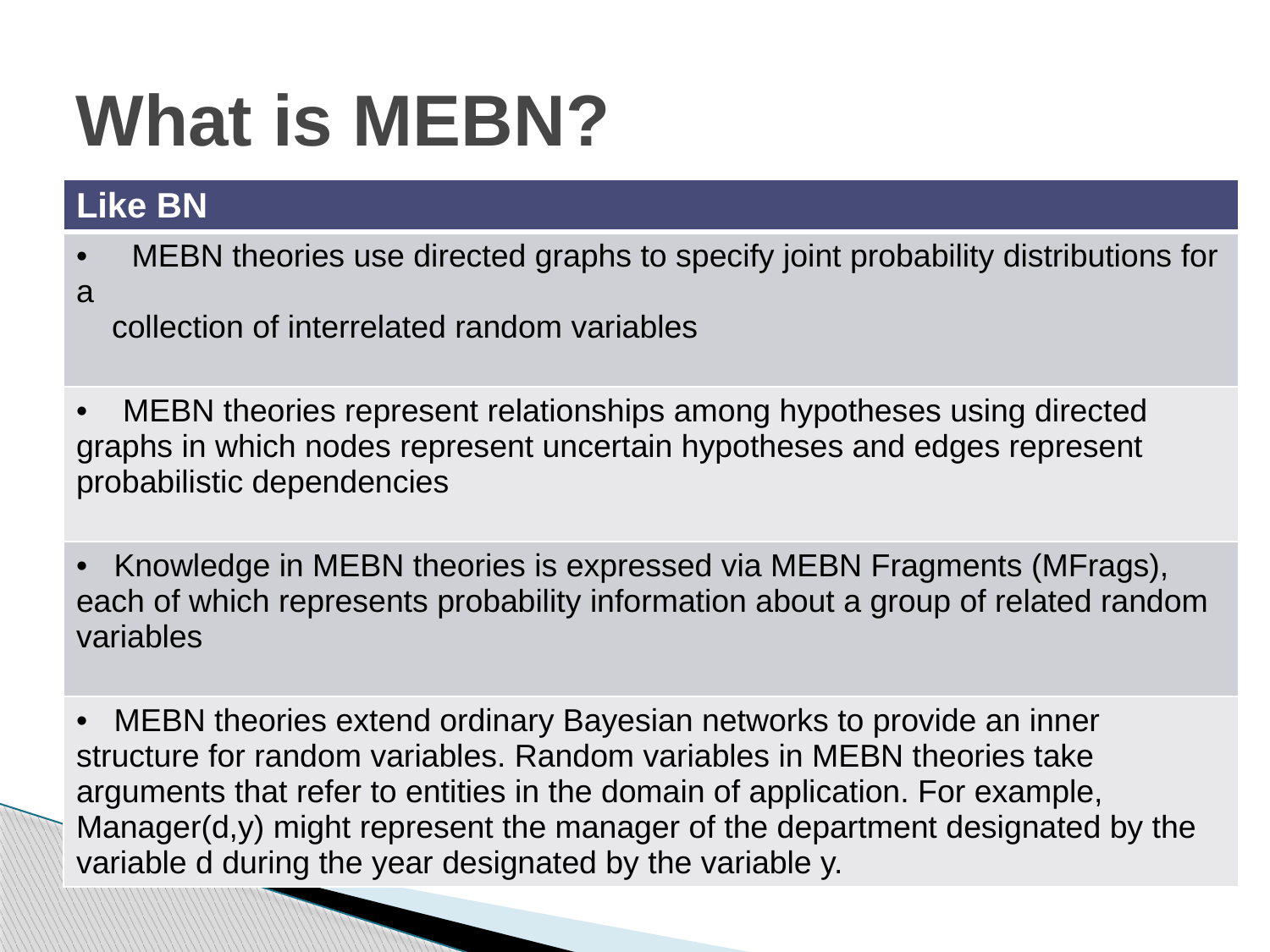

# What is MEBN?
| Like BN |
| --- |
| MEBN theories use directed graphs to specify joint probability distributions for a collection of interrelated random variables |
| MEBN theories represent relationships among hypotheses using directed graphs in which nodes represent uncertain hypotheses and edges represent probabilistic dependencies |
| Knowledge in MEBN theories is expressed via MEBN Fragments (MFrags), each of which represents probability information about a group of related random variables |
| MEBN theories extend ordinary Bayesian networks to provide an inner structure for random variables. Random variables in MEBN theories take arguments that refer to entities in the domain of application. For example, Manager(d,y) might represent the manager of the department designated by the variable d during the year designated by the variable y. |